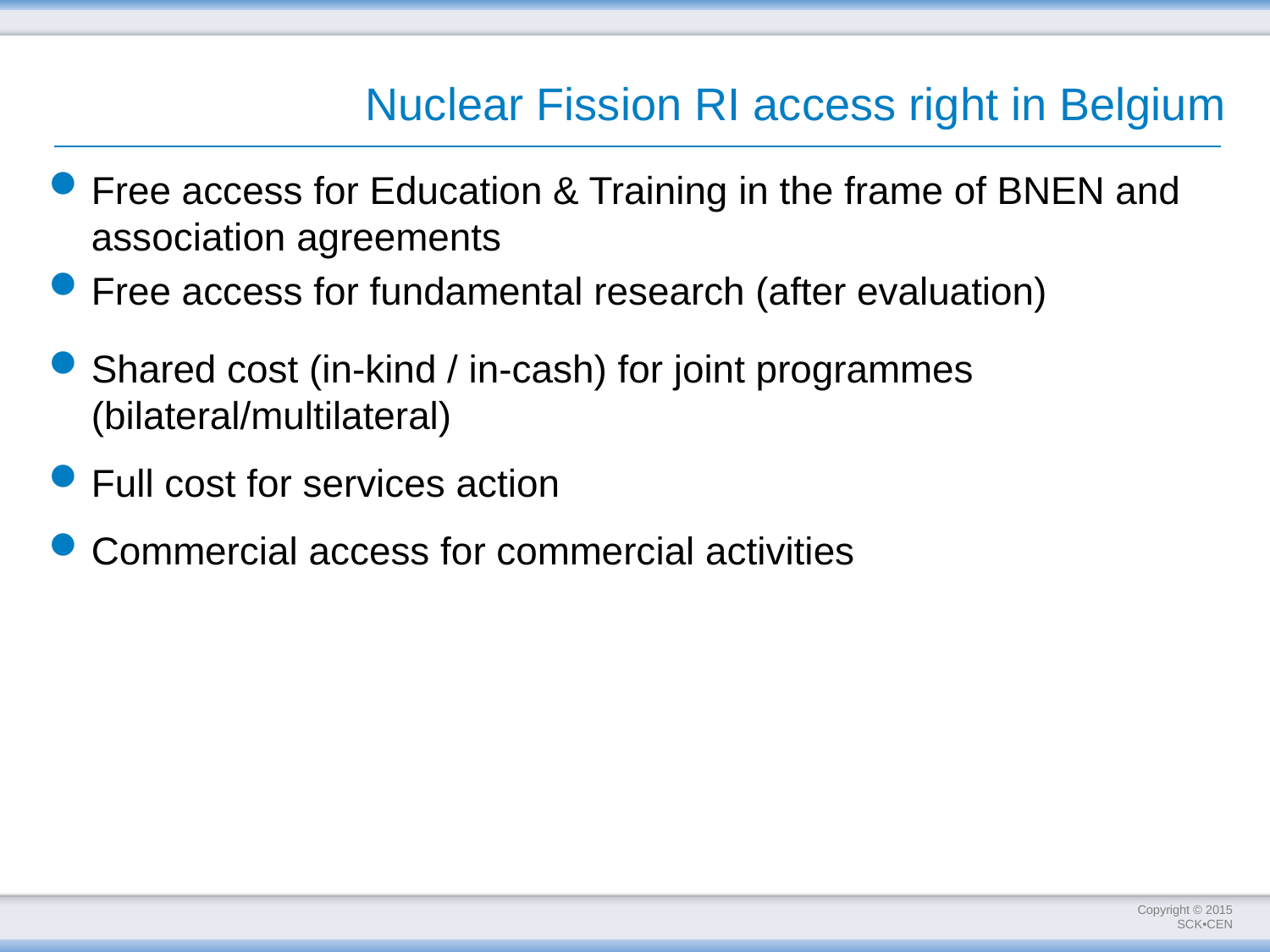

# Nuclear Fission RI access right in Belgium
Free access for Education & Training in the frame of BNEN and association agreements
Free access for fundamental research (after evaluation)
Shared cost (in-kind / in-cash) for joint programmes (bilateral/multilateral)
Full cost for services action
Commercial access for commercial activities